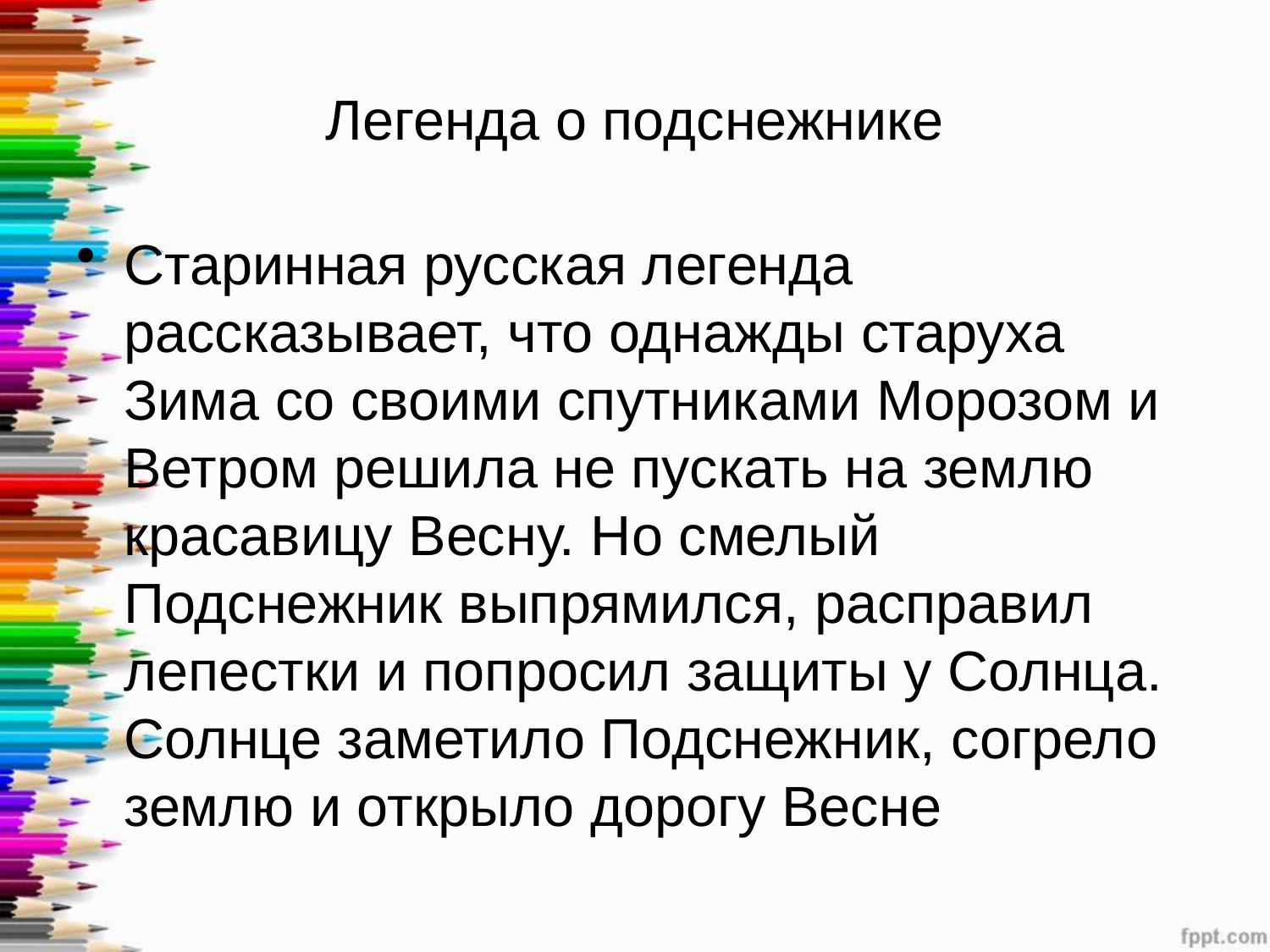

# Легенда о подснежнике
Старинная русская легенда рассказывает, что однажды старуха Зима со своими спутниками Морозом и Ветром решила не пускать на землю красавицу Весну. Но смелый Подснежник выпрямился, расправил лепестки и попросил защиты у Солнца. Солнце заметило Подснежник, согрело землю и открыло дорогу Весне